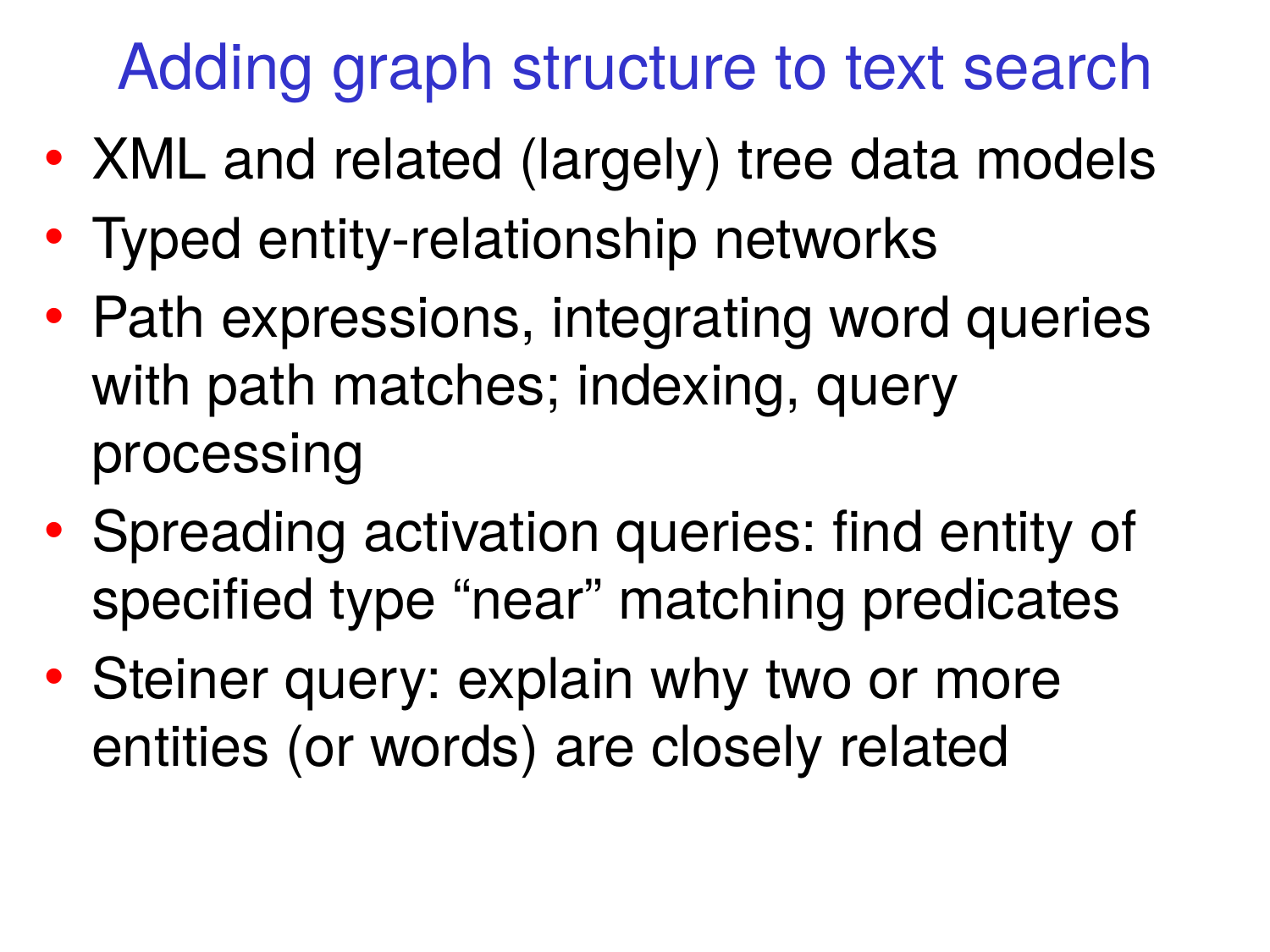

# Adding graph structure to text search
XML and related (largely) tree data models
Typed entity-relationship networks
Path expressions, integrating word queries with path matches; indexing, query processing
Spreading activation queries: find entity of specified type “near” matching predicates
Steiner query: explain why two or more entities (or words) are closely related